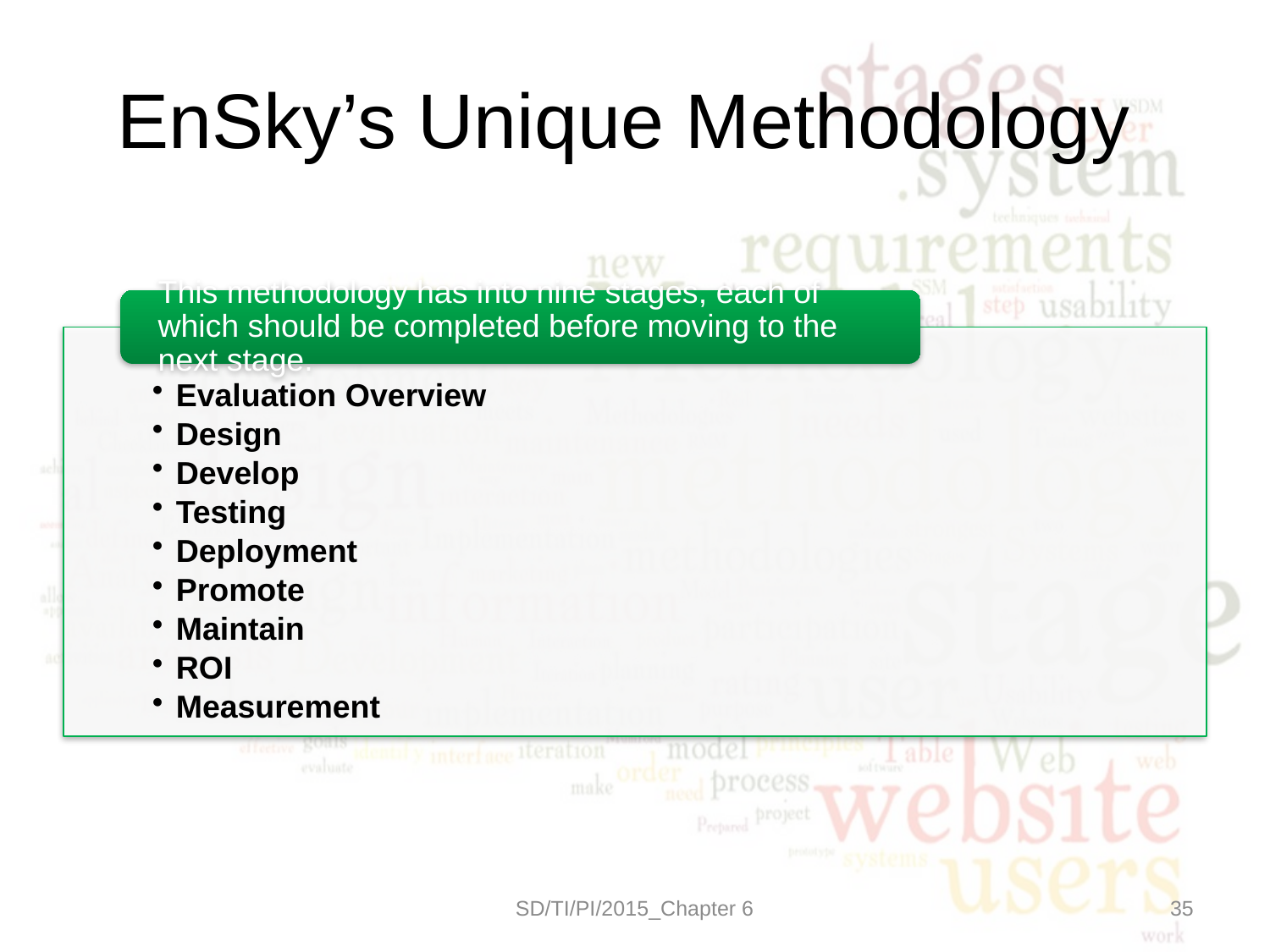

# EnSky’s Unique Methodology
Evaluation Overview
Design
Develop
Testing
Deployment
Promote
Maintain
ROI
Measurement
This methodology has into nine stages, each of which should be completed before moving to the next stage.
SD/TI/PI/2015_Chapter 6
35